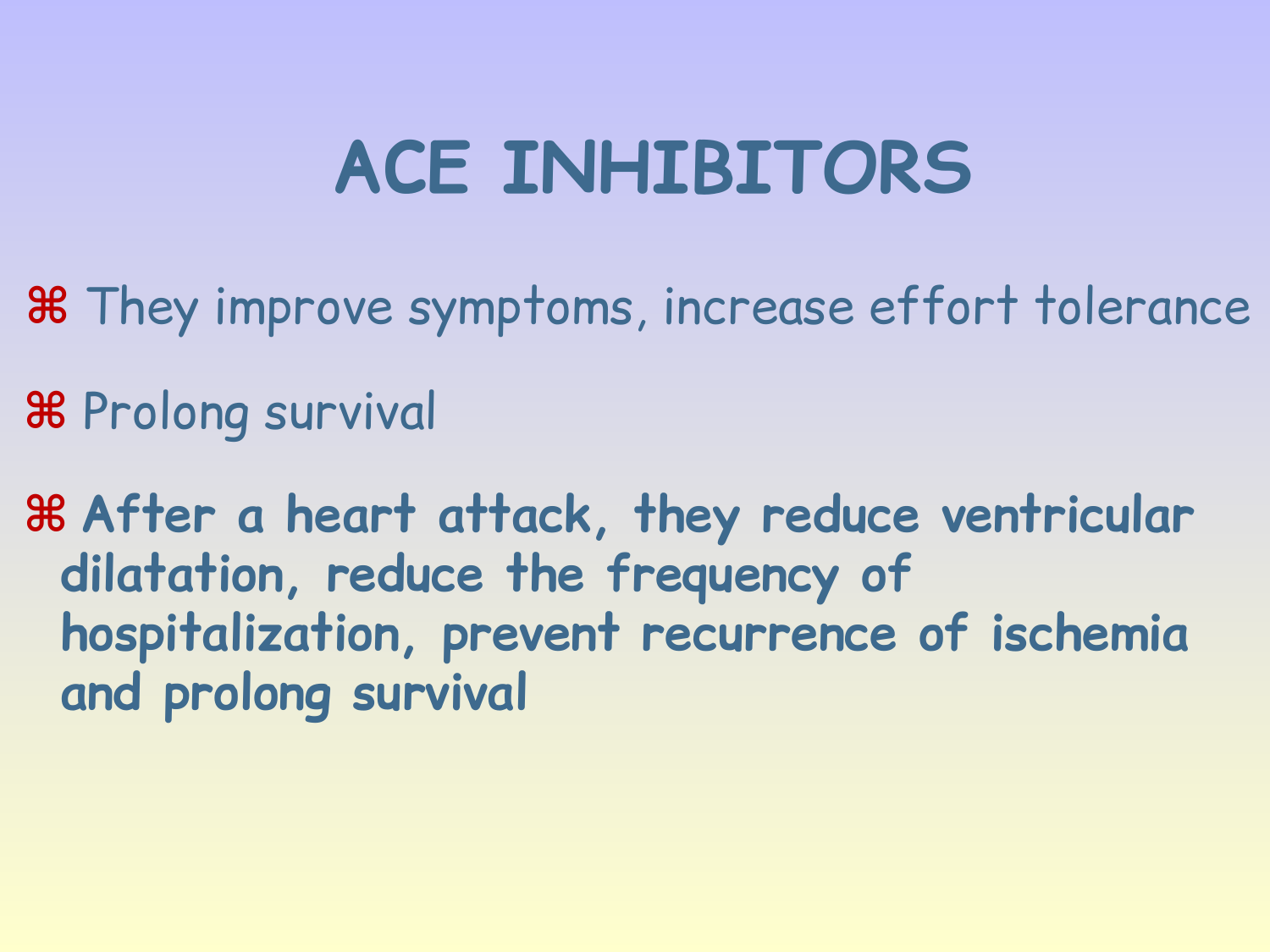

ACE INHIBITORS

 ⌘ They improve symptoms, increase effort tolerance

 ⌘ Prolong survival

 ⌘ After a heart attack, they reduce ventricular dilatation, reduce the frequency of hospitalization, prevent recurrence of ischemia and prolong survival

#